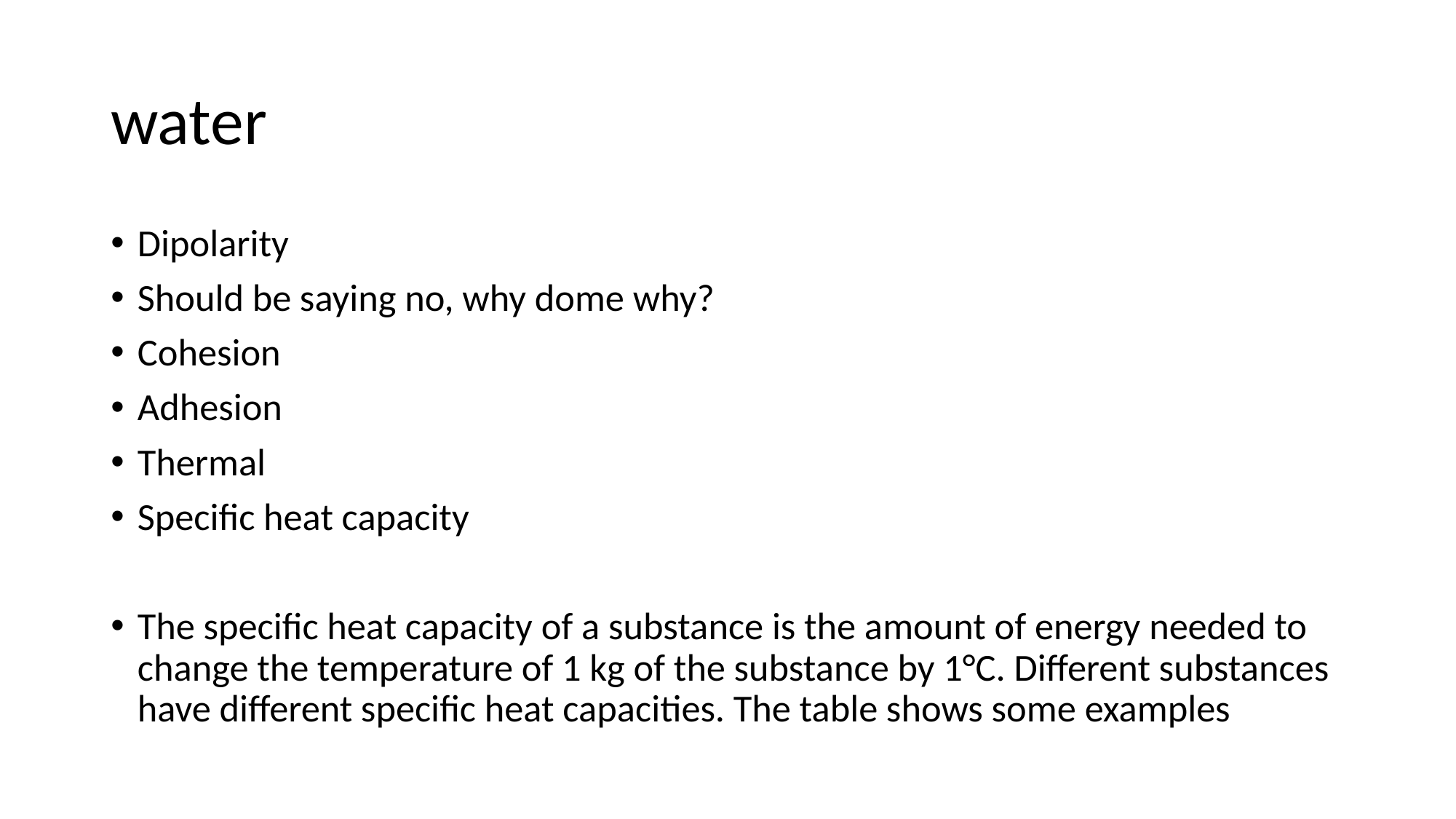

# water
Dipolarity
Should be saying no, why dome why?
Cohesion
Adhesion
Thermal
Specific heat capacity

The specific heat capacity of a substance is the amount of energy needed to change the temperature of 1 kg of the substance by 1°C. Different substances have different specific heat capacities. The table shows some examples